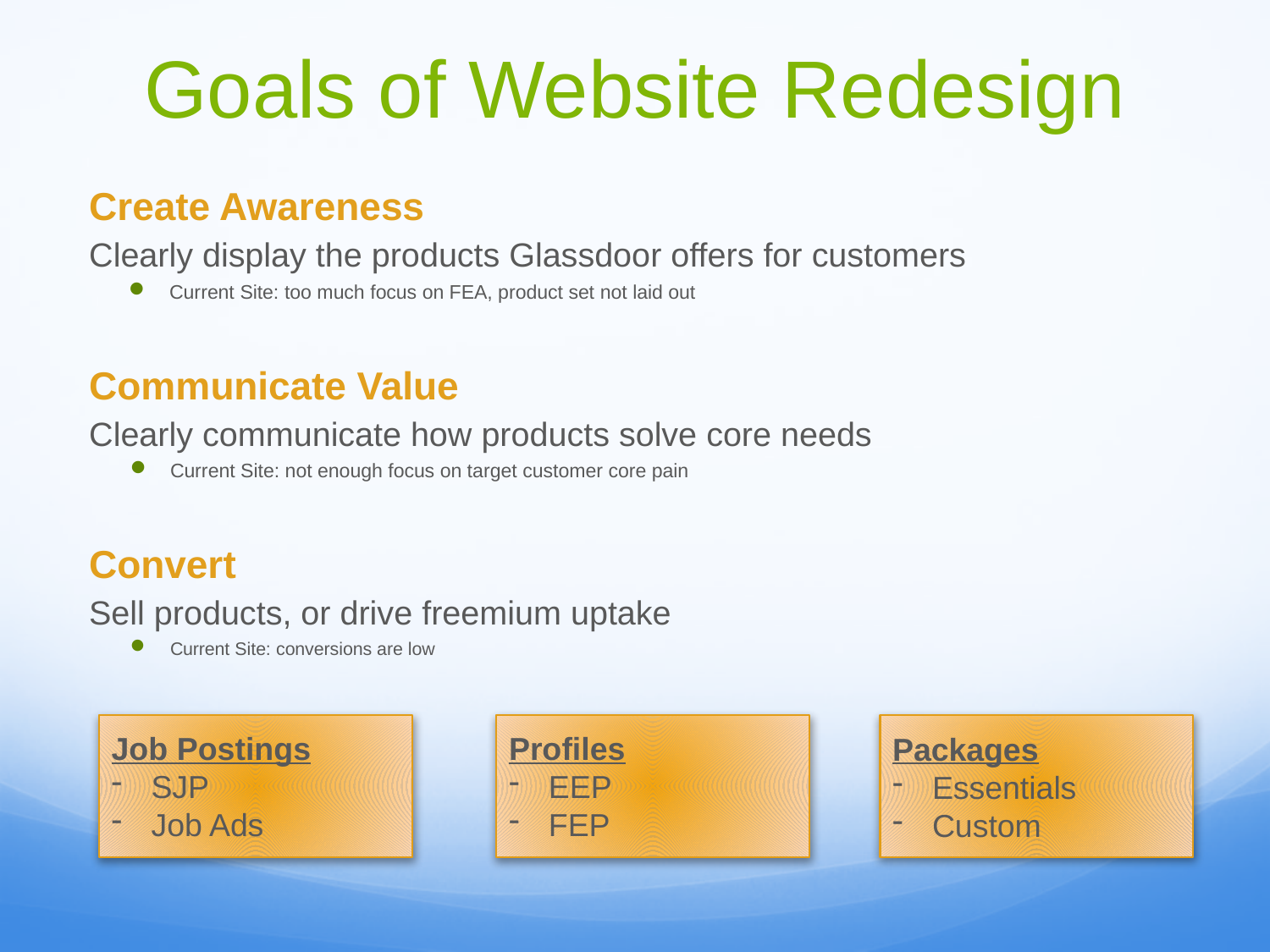

# Goals of Website Redesign
Create Awareness
Clearly display the products Glassdoor offers for customers
Current Site: too much focus on FEA, product set not laid out

Communicate Value
Clearly communicate how products solve core needs
Current Site: not enough focus on target customer core pain

Convert
Sell products, or drive freemium uptake
Current Site: conversions are low

Job Postings
SJP
Job Ads
Profiles
EEP
FEP
Packages
Essentials
Custom